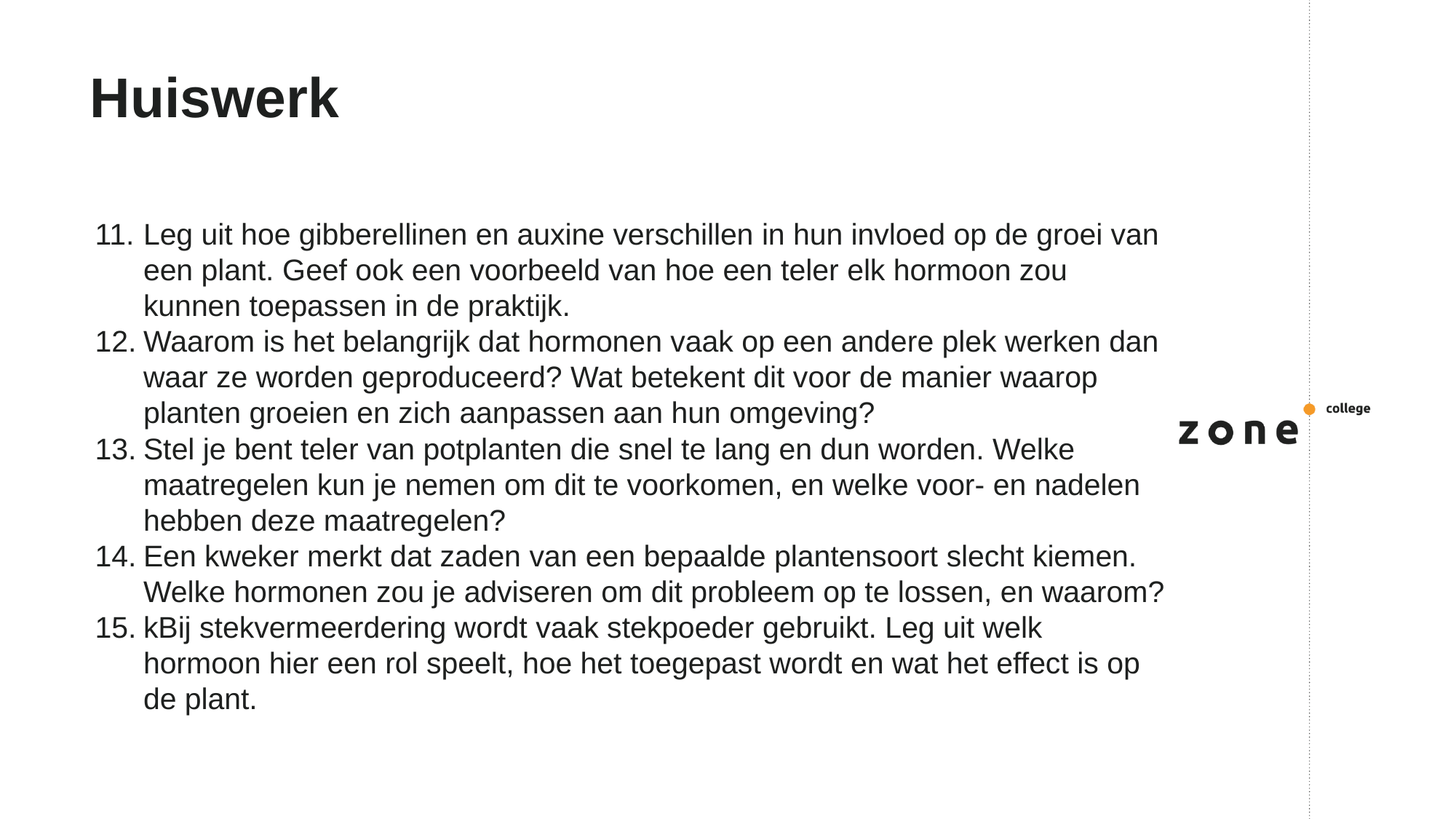

# Huiswerk
Leg uit hoe gibberellinen en auxine verschillen in hun invloed op de groei van een plant. Geef ook een voorbeeld van hoe een teler elk hormoon zou kunnen toepassen in de praktijk.
Waarom is het belangrijk dat hormonen vaak op een andere plek werken dan waar ze worden geproduceerd? Wat betekent dit voor de manier waarop planten groeien en zich aanpassen aan hun omgeving?
Stel je bent teler van potplanten die snel te lang en dun worden. Welke maatregelen kun je nemen om dit te voorkomen, en welke voor- en nadelen hebben deze maatregelen?
Een kweker merkt dat zaden van een bepaalde plantensoort slecht kiemen. Welke hormonen zou je adviseren om dit probleem op te lossen, en waarom?
kBij stekvermeerdering wordt vaak stekpoeder gebruikt. Leg uit welk hormoon hier een rol speelt, hoe het toegepast wordt en wat het effect is op de plant.